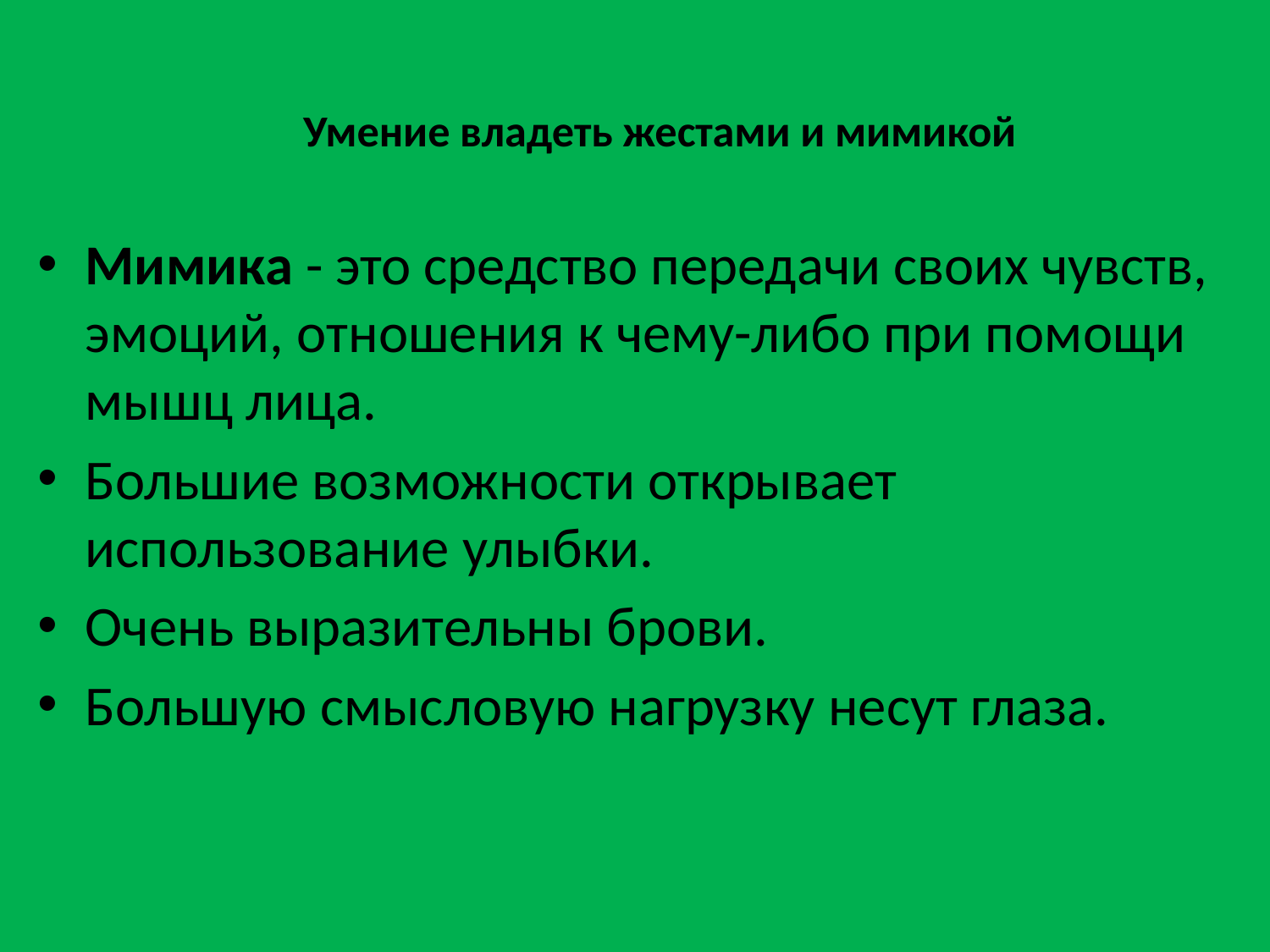

# Умение владеть жестами и мимикой
Мимика - это средство передачи своих чувств, эмоций, от­ношения к чему-либо при помощи мышц лица.
Большие возможности открывает использование улыбки.
Очень выразительны брови.
Большую смысловую нагрузку несут глаза.